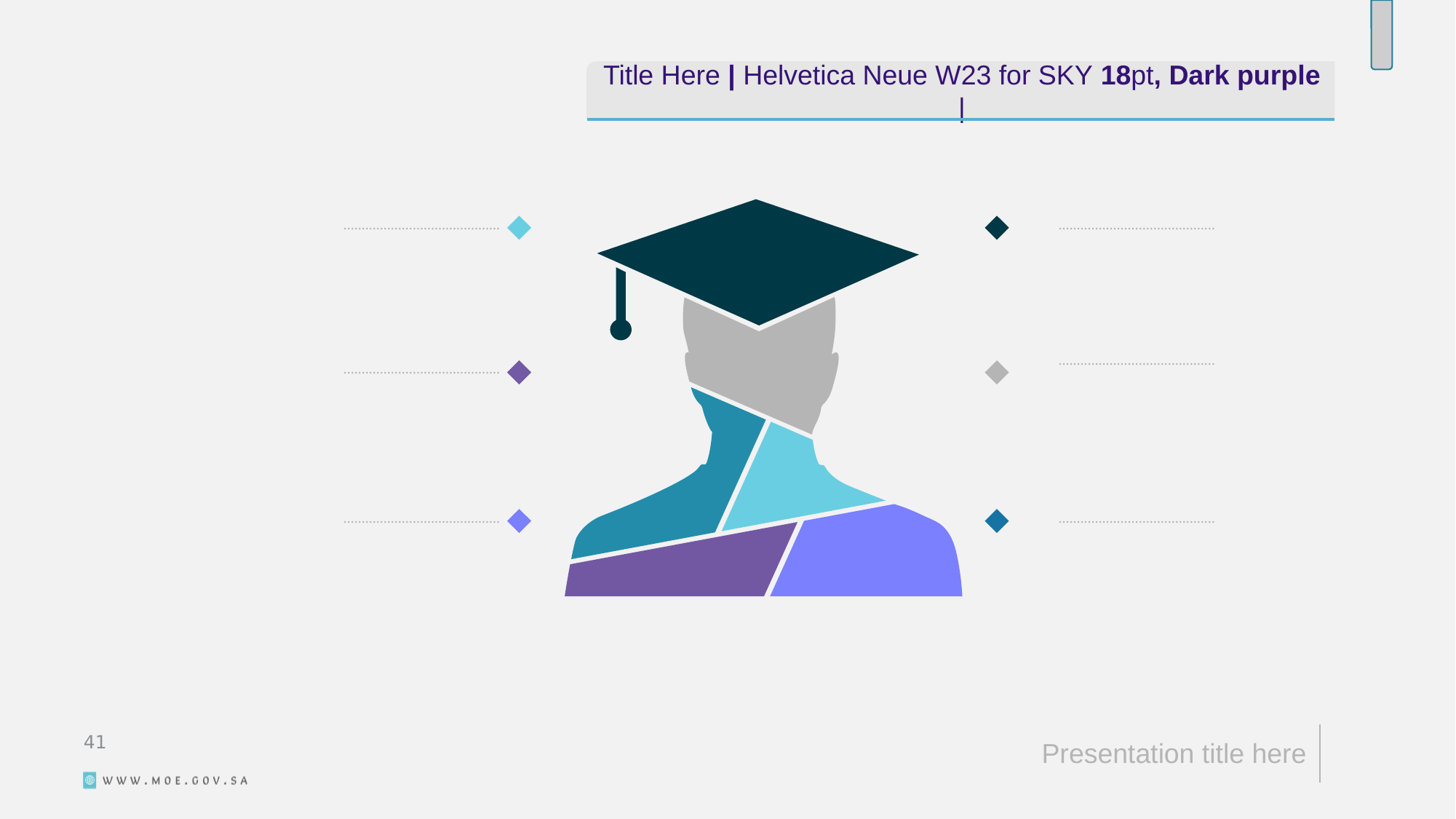

Title Here | Helvetica Neue W23 for SKY 18pt, Dark purple |

…………………………………….
…………………………………….

…………………………………….
…………………………………….

…………………………………….
…………………………………….

41
Presentation title here